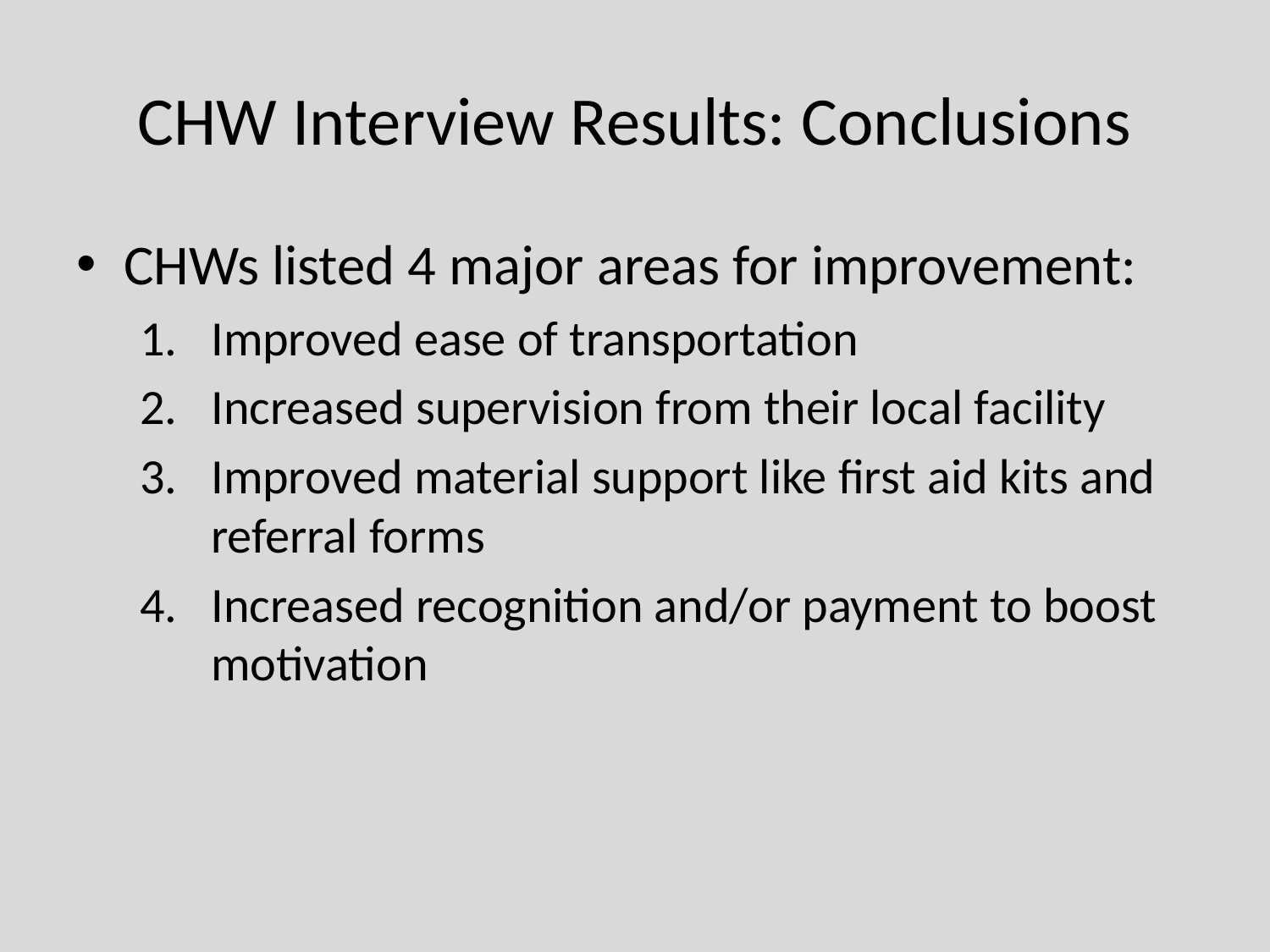

# CHW Interview Results: Conclusions
CHWs listed 4 major areas for improvement:
Improved ease of transportation
Increased supervision from their local facility
Improved material support like first aid kits and referral forms
Increased recognition and/or payment to boost motivation